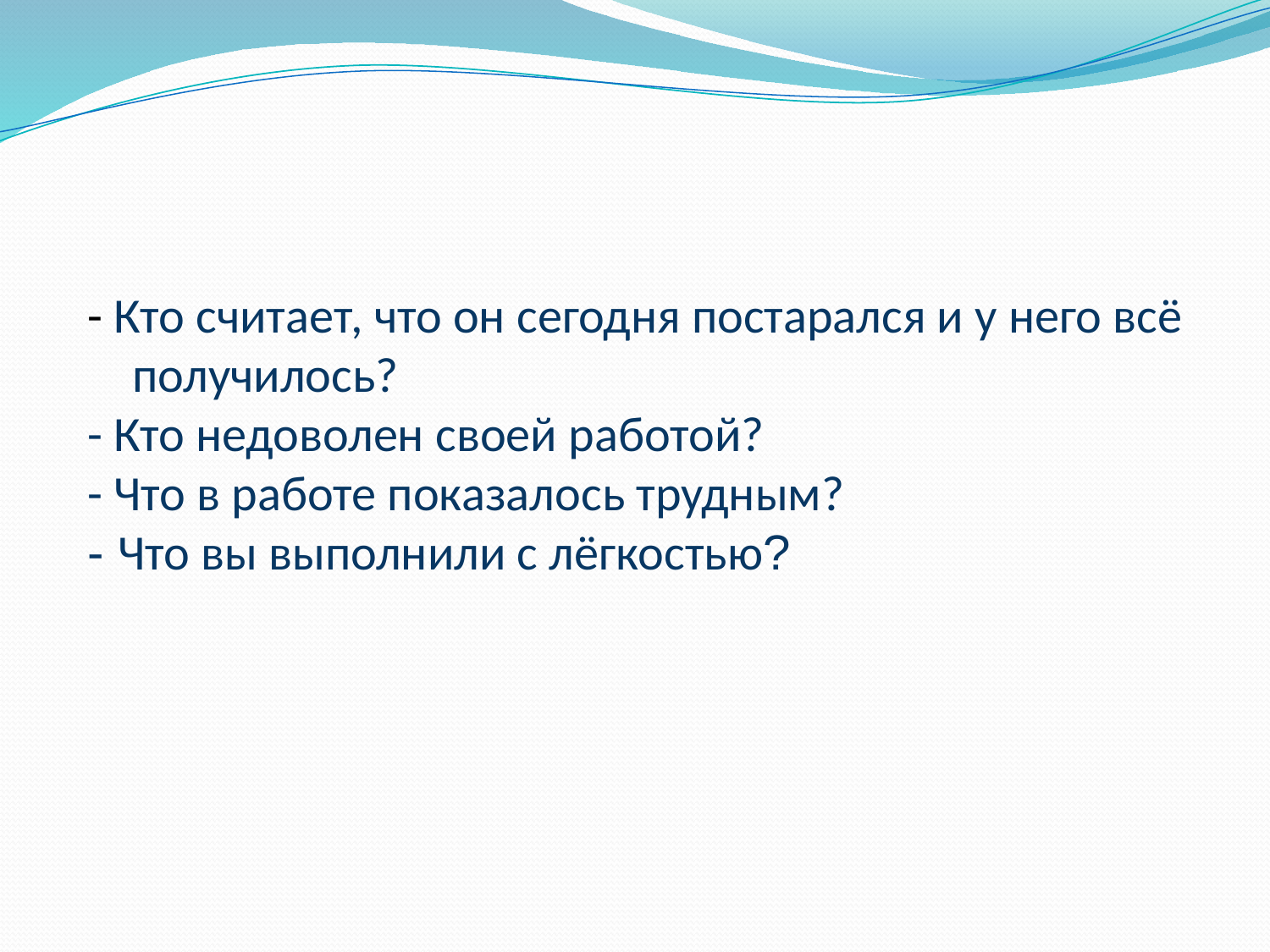

- Кто считает, что он сегодня постарался и у него всё     получилось?
- Кто недоволен своей работой?
- Что в работе показалось трудным?
- Что вы выполнили с лёгкостью?